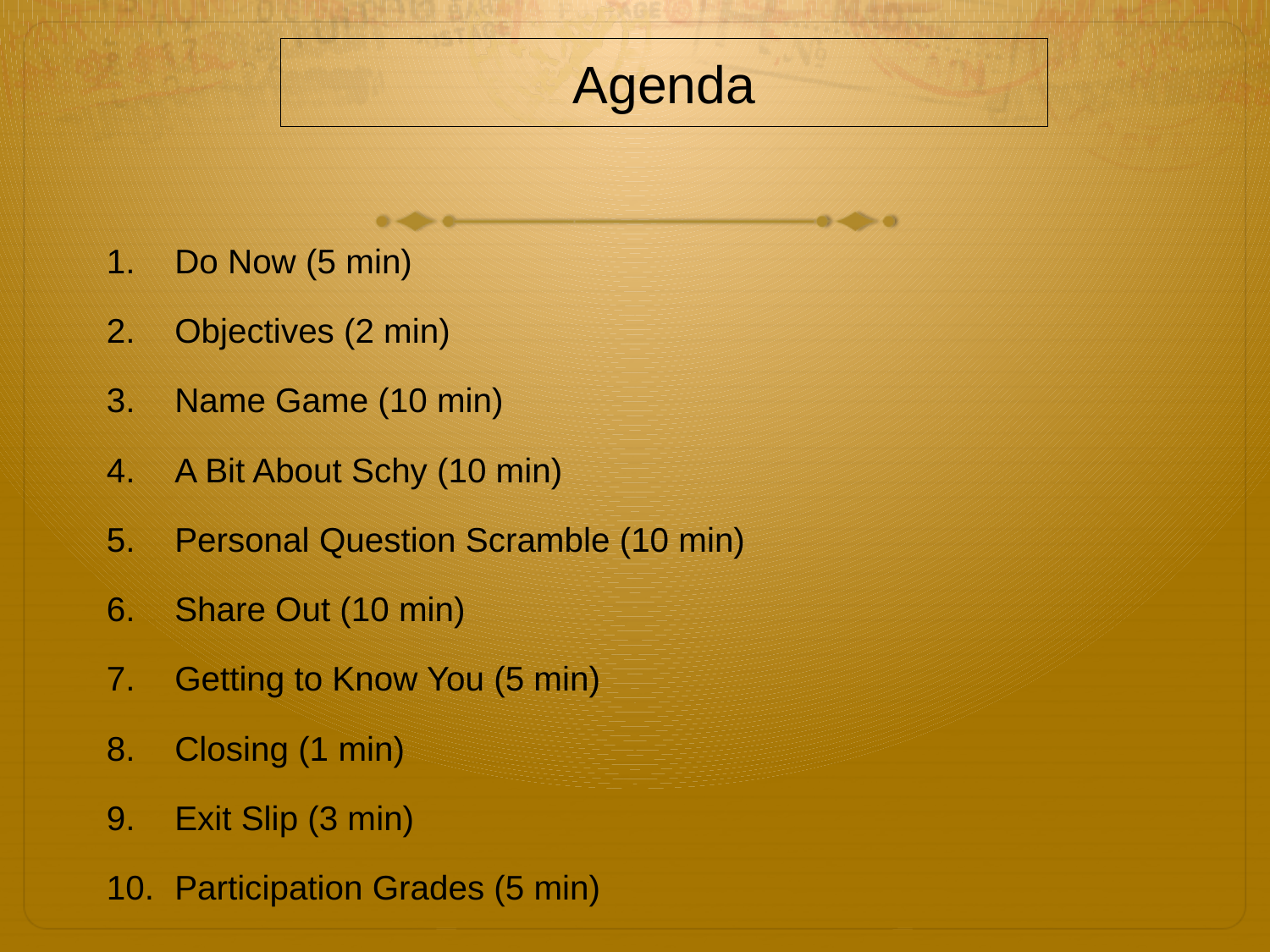

Agenda
Do Now (5 min)
Objectives (2 min)
Name Game (10 min)
A Bit About Schy (10 min)
Personal Question Scramble (10 min)
Share Out (10 min)
Getting to Know You (5 min)
Closing (1 min)
Exit Slip (3 min)
Participation Grades (5 min)